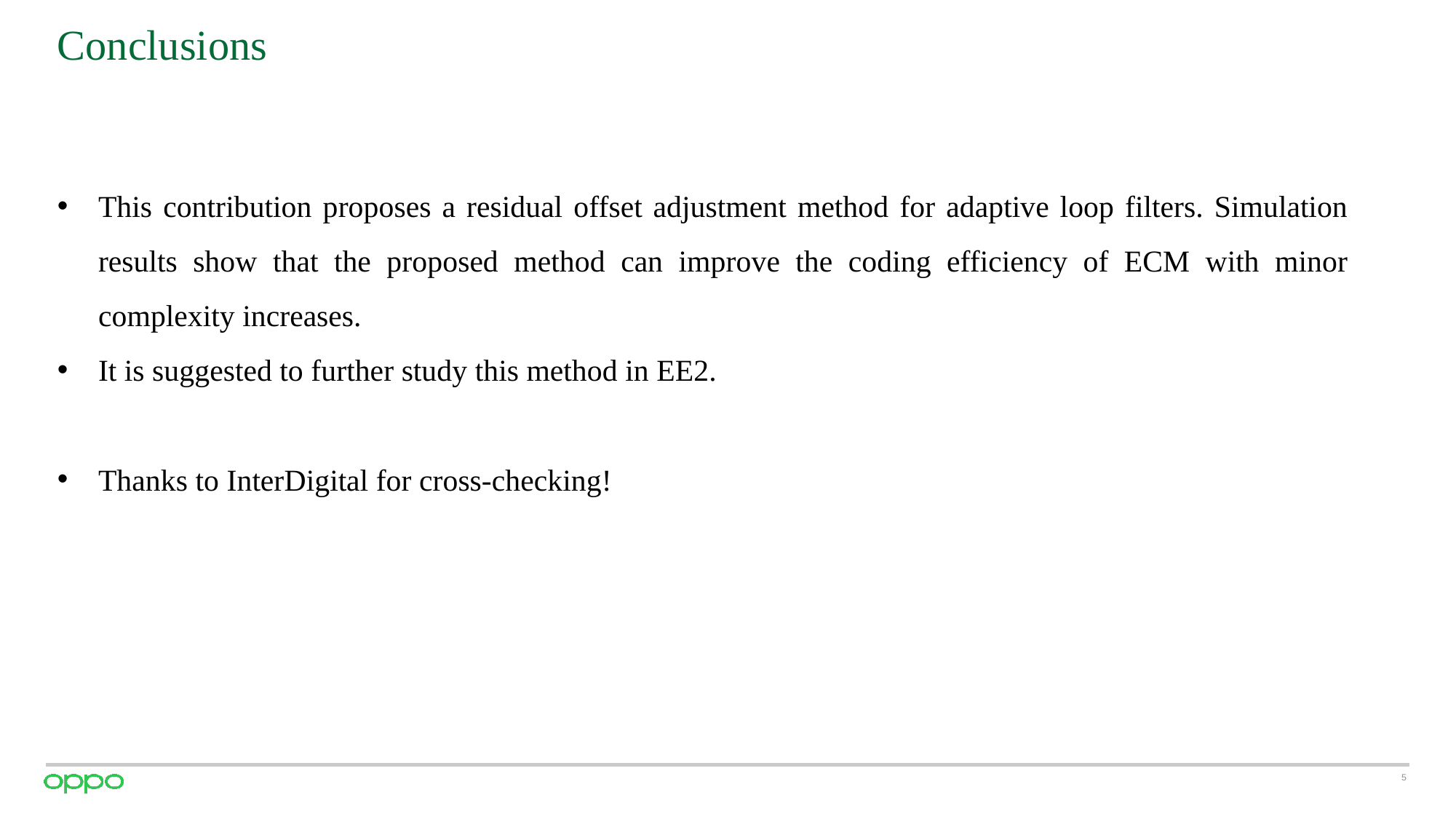

Conclusions
This contribution proposes a residual offset adjustment method for adaptive loop filters. Simulation results show that the proposed method can improve the coding efficiency of ECM with minor complexity increases.
It is suggested to further study this method in EE2.

Thanks to InterDigital for cross-checking!